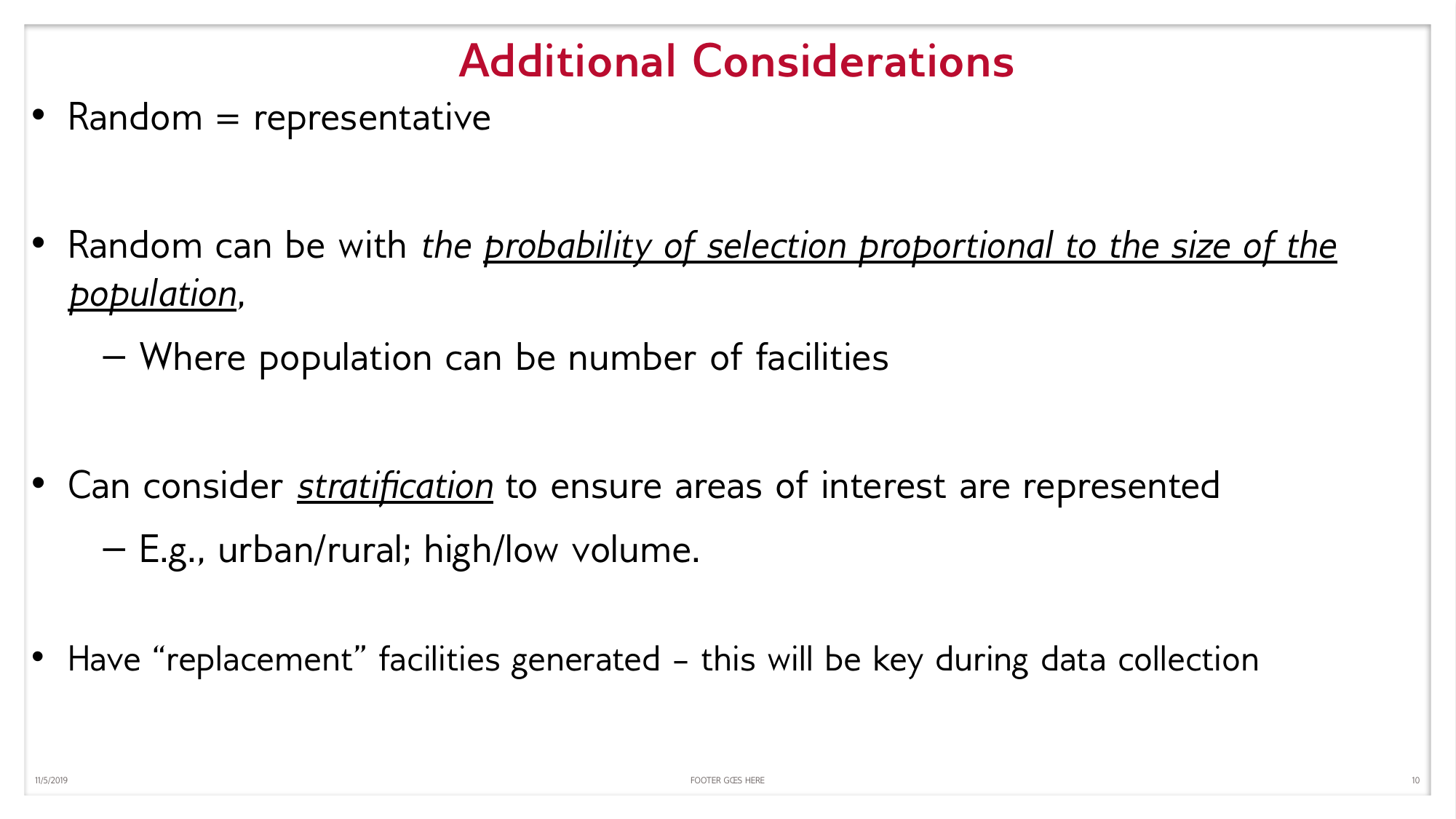

11/5/2019
FOOTER GOES HERE
10
# Additional Considerations
Random = representative

Random can be with the probability of selection proportional to the size of the population,
Where population can be number of facilities

Can consider stratification to ensure areas of interest are represented
E.g., urban/rural; high/low volume.
Have “replacement” facilities generated – this will be key during data collection